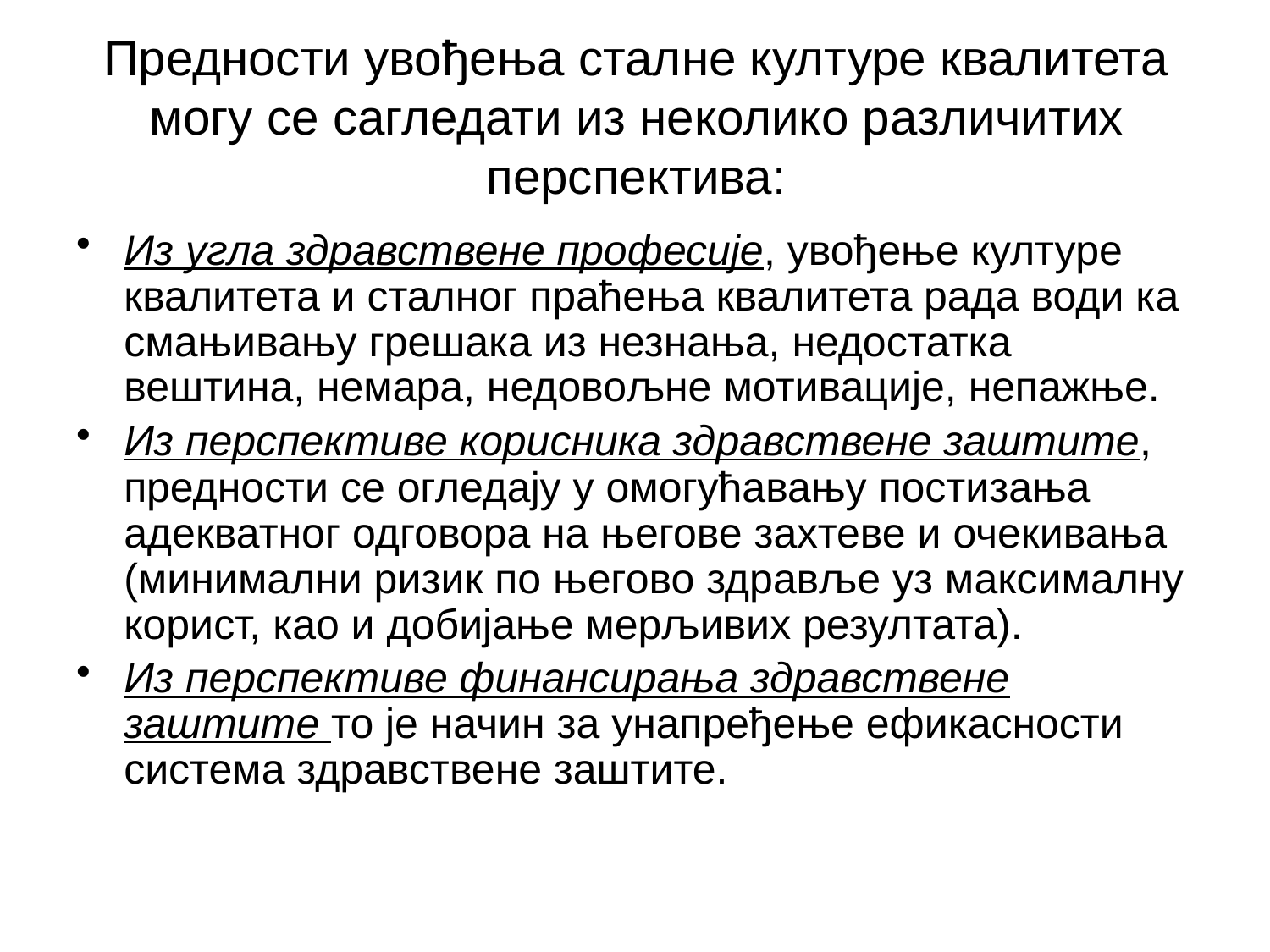

# Предности увођења сталне културе квалитета могу се сагледати из неколико различитих перспектива:
Из угла здравствене професије, увођење културе квалитета и сталног праћења квалитета рада води ка смањивању грешака из незнања, недостатка вештина, немара, недовољне мотивације, непажње.
Из перспективе корисника здравствене заштите, предности се огледају у омогућавању постизања адекватног одговора на његове захтеве и очекивања (минимални ризик по његово здравље уз максималну корист, као и добијање мерљивих резултата).
Из перспективе финансирања здравствене заштите то је начин за унапређење ефикасности система здравствене заштите.